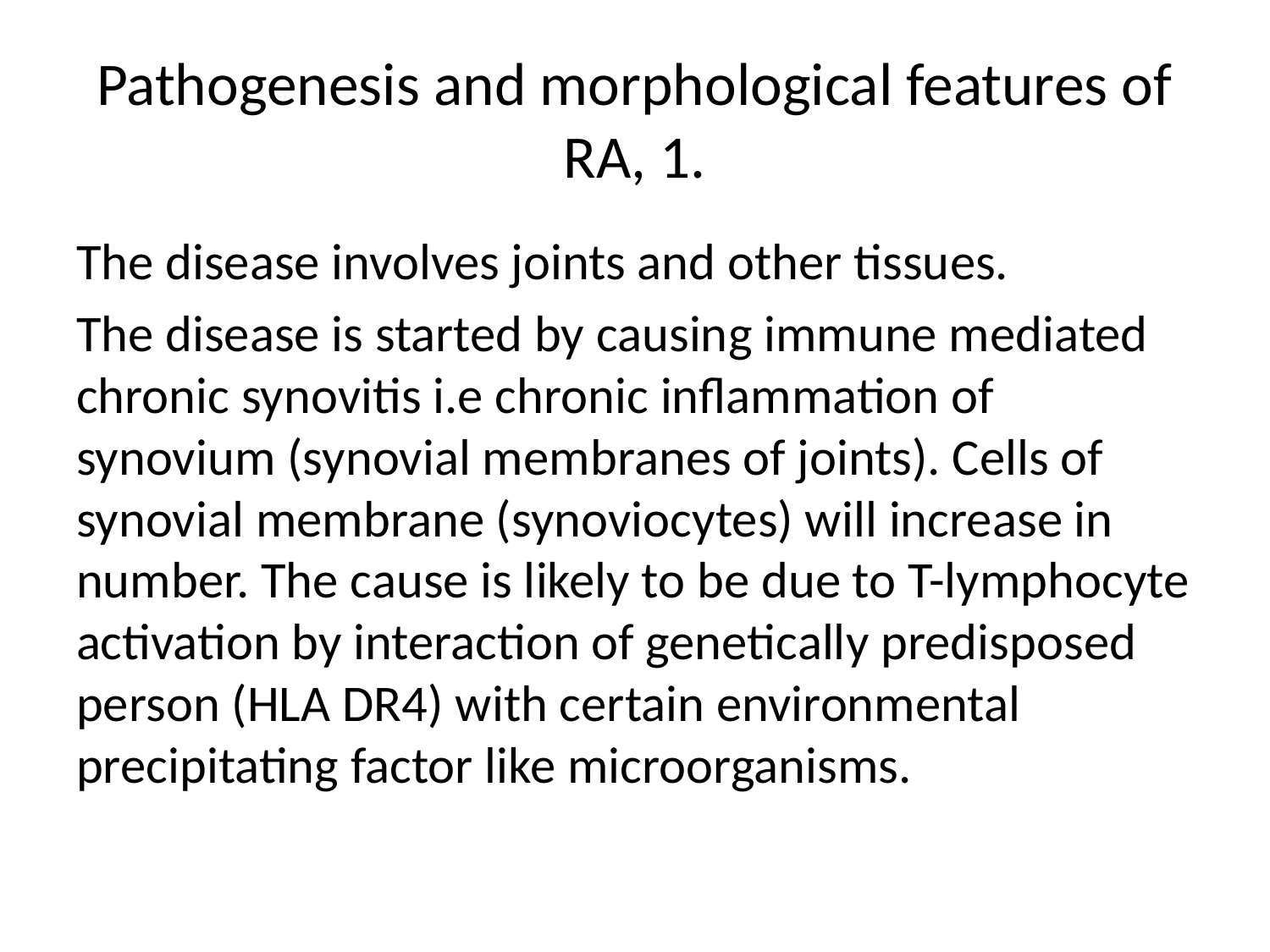

# Pathogenesis and morphological features of RA, 1.
The disease involves joints and other tissues.
The disease is started by causing immune mediated chronic synovitis i.e chronic inflammation of synovium (synovial membranes of joints). Cells of synovial membrane (synoviocytes) will increase in number. The cause is likely to be due to T-lymphocyte activation by interaction of genetically predisposed person (HLA DR4) with certain environmental precipitating factor like microorganisms.